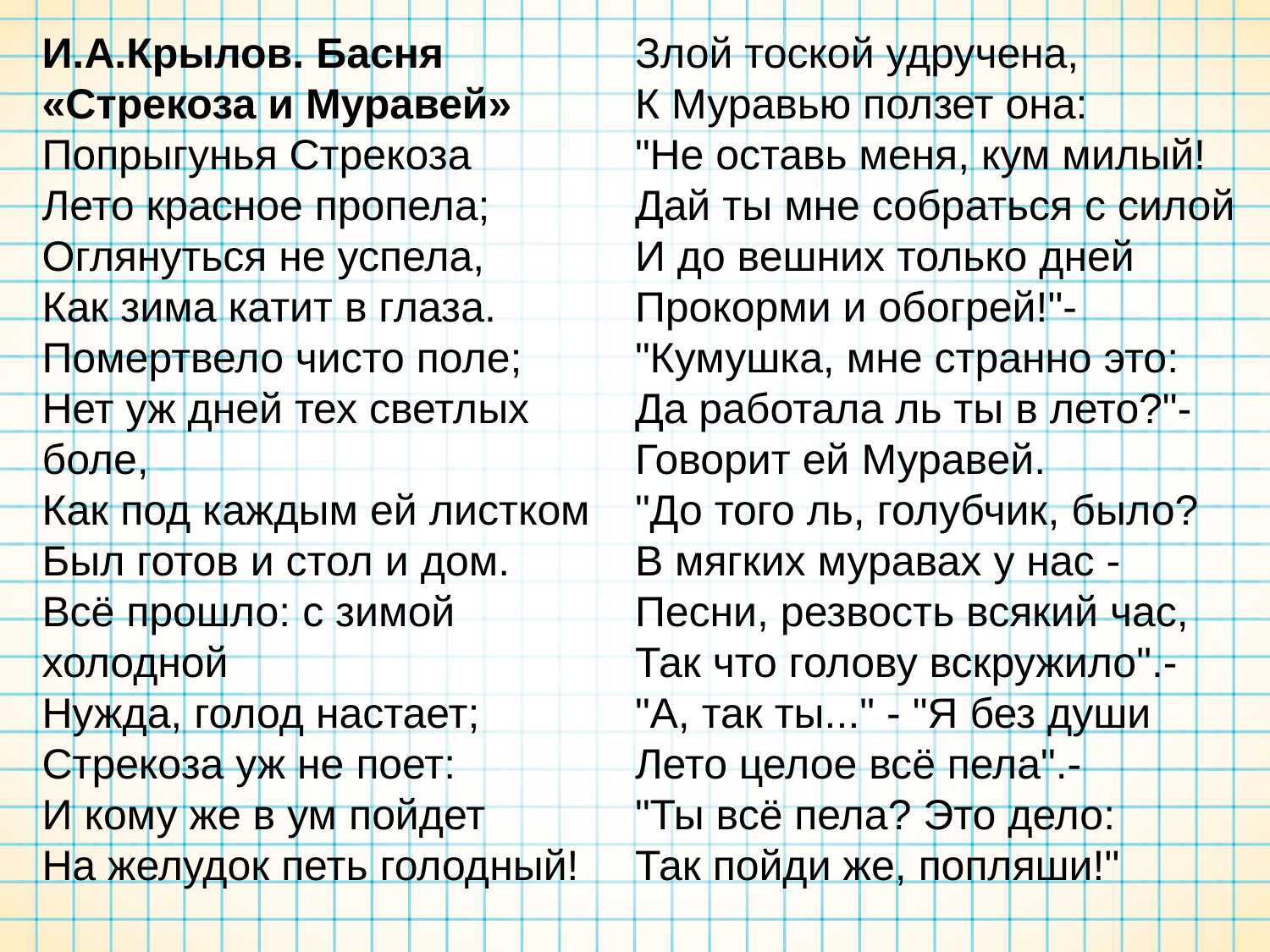

И.А.Крылов. Басня «Стрекоза и Муравей»
Попрыгунья Стрекоза
Лето красное пропела;
Оглянуться не успела,
Как зима катит в глаза.
Помертвело чисто поле;
Нет уж дней тех светлых боле,
Как под каждым ей листком
Был готов и стол и дом.
Всё прошло: с зимой холодной
Нужда, голод настает;
Стрекоза уж не поет:
И кому же в ум пойдет
На желудок петь голодный!
Злой тоской удручена,
К Муравью ползет она:
"Не оставь меня, кум милый!
Дай ты мне собраться с силой
И до вешних только дней
Прокорми и обогрей!"-
"Кумушка, мне странно это:
Да работала ль ты в лето?"-
Говорит ей Муравей.
"До того ль, голубчик, было?
В мягких муравах у нас -
Песни, резвость всякий час,
Так что голову вскружило".-
"А, так ты..." - "Я без души
Лето целое всё пела".-
"Ты всё пела? Это дело:
Так пойди же, попляши!"